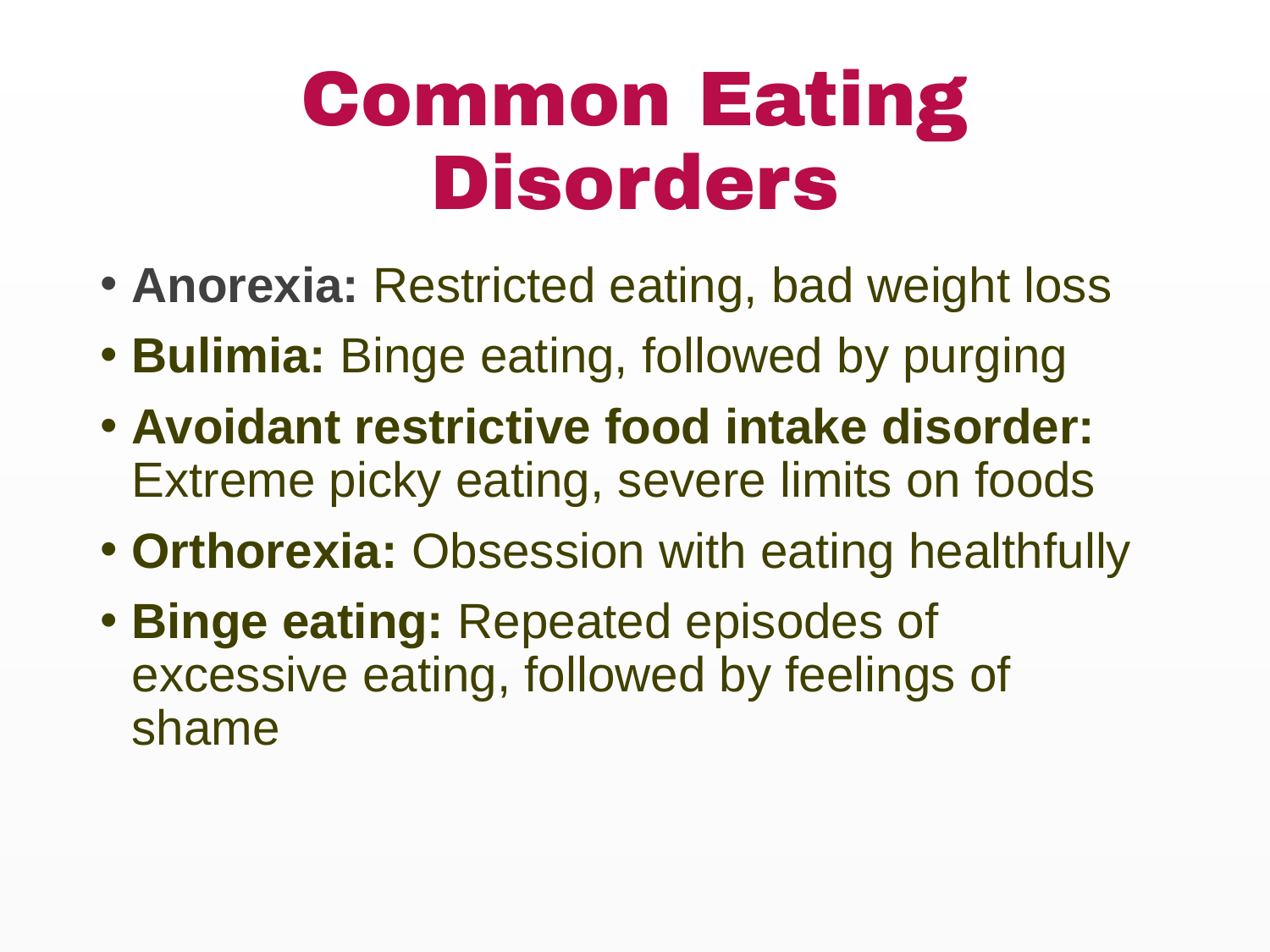

# Common Eating Disorders
Anorexia: Restricted eating, bad weight loss
Bulimia: Binge eating, followed by purging
Avoidant restrictive food intake disorder: Extreme picky eating, severe limits on foods
Orthorexia: Obsession with eating healthfully
Binge eating: Repeated episodes of excessive eating, followed by feelings of shame